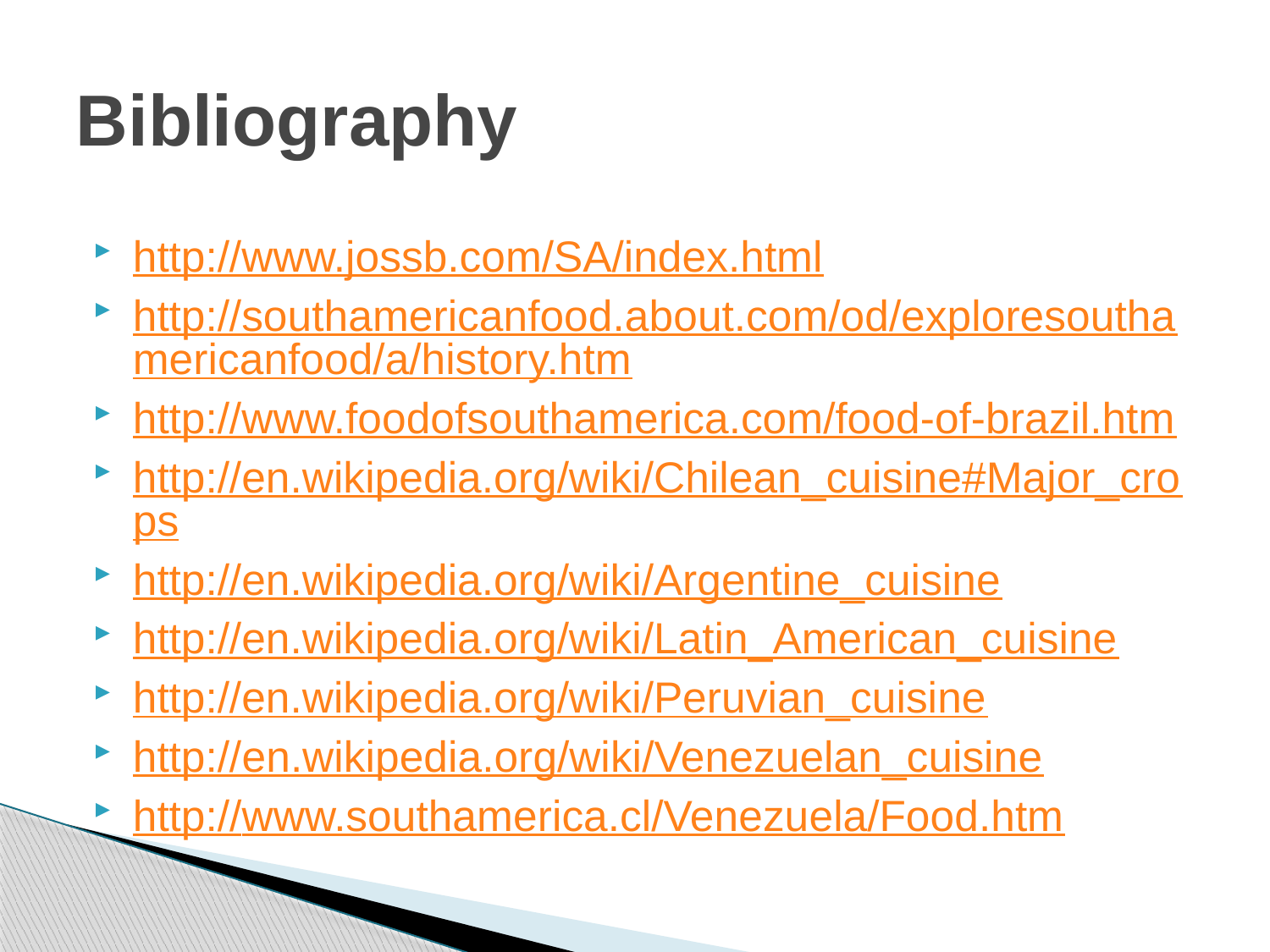

# Bibliography
http://www.jossb.com/SA/index.html
http://southamericanfood.about.com/od/exploresouthamericanfood/a/history.htm
http://www.foodofsouthamerica.com/food-of-brazil.htm
http://en.wikipedia.org/wiki/Chilean_cuisine#Major_crops
http://en.wikipedia.org/wiki/Argentine_cuisine
http://en.wikipedia.org/wiki/Latin_American_cuisine
http://en.wikipedia.org/wiki/Peruvian_cuisine
http://en.wikipedia.org/wiki/Venezuelan_cuisine
http://www.southamerica.cl/Venezuela/Food.htm